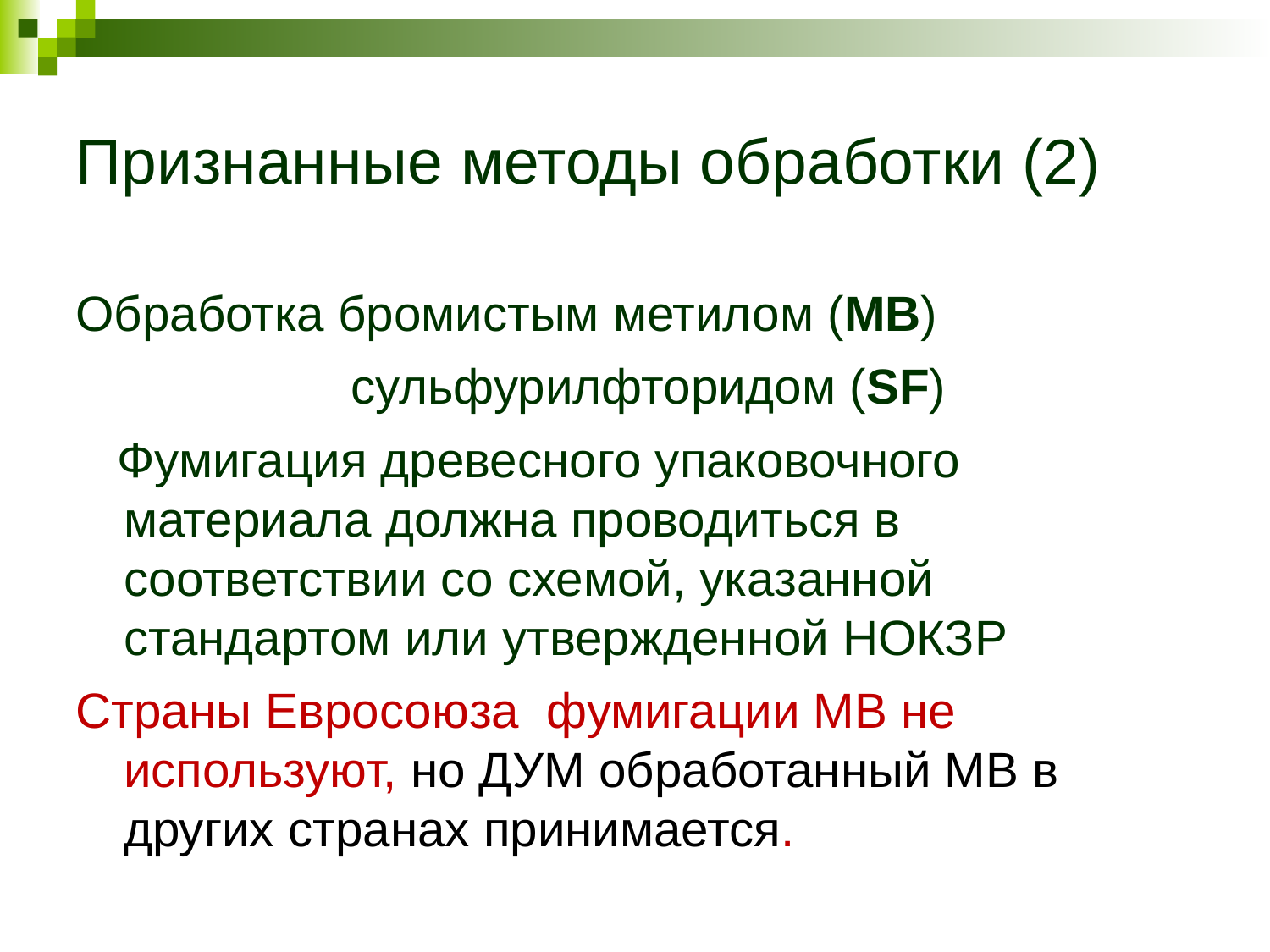

# Признанные методы обработки (2)
Обработка бромистым метилом (МВ)
                    сульфурилфторидом (SF)
   Фумигация древесного упаковочного материала должна проводиться в соответствии со схемой, указанной  стандартом или утвержденной НОКЗР
Страны Евросоюза  фумигации МВ не используют, но ДУМ обработанный МВ в других странах принимается.